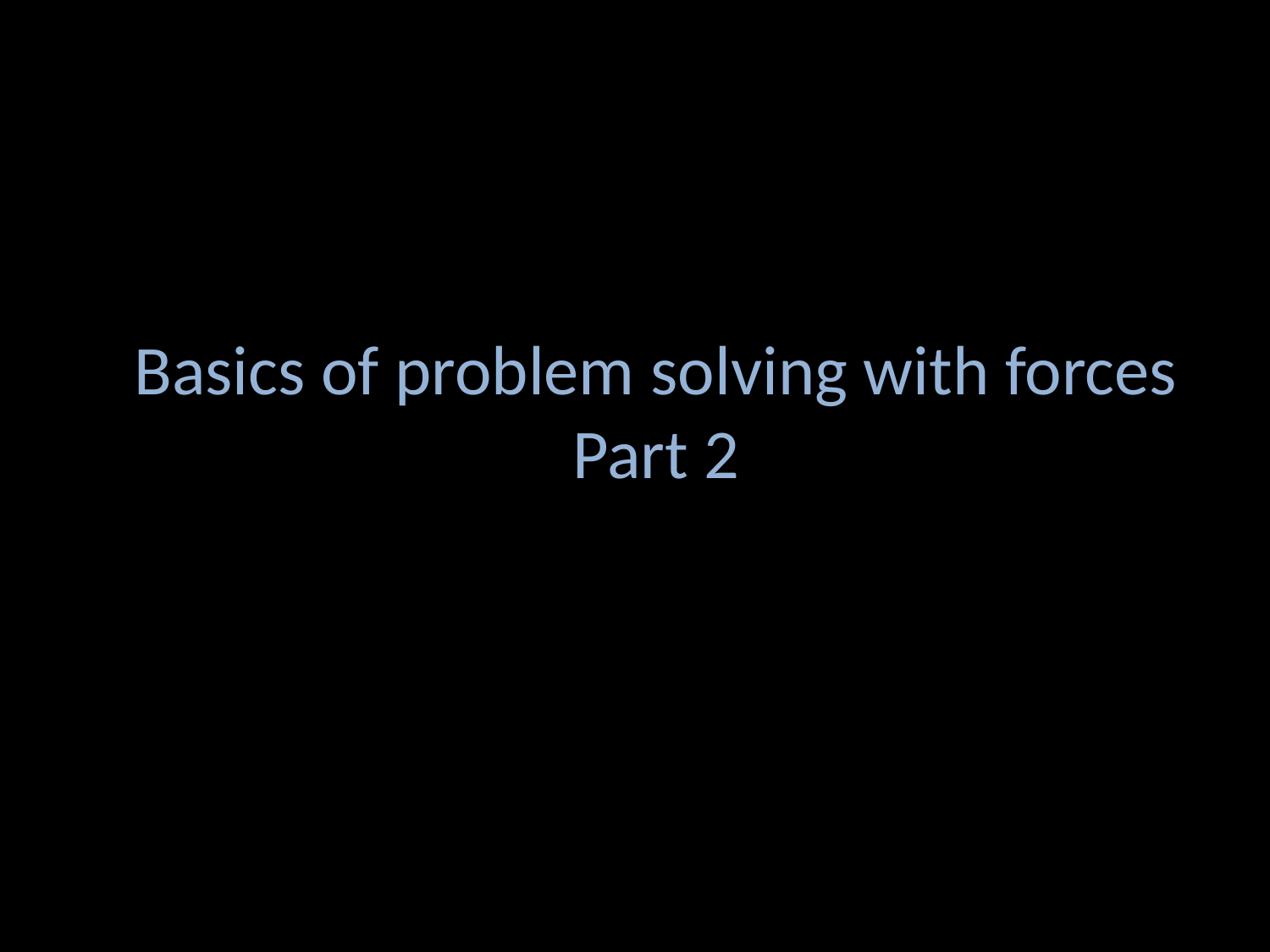

# Basics of problem solving with forces Part 2